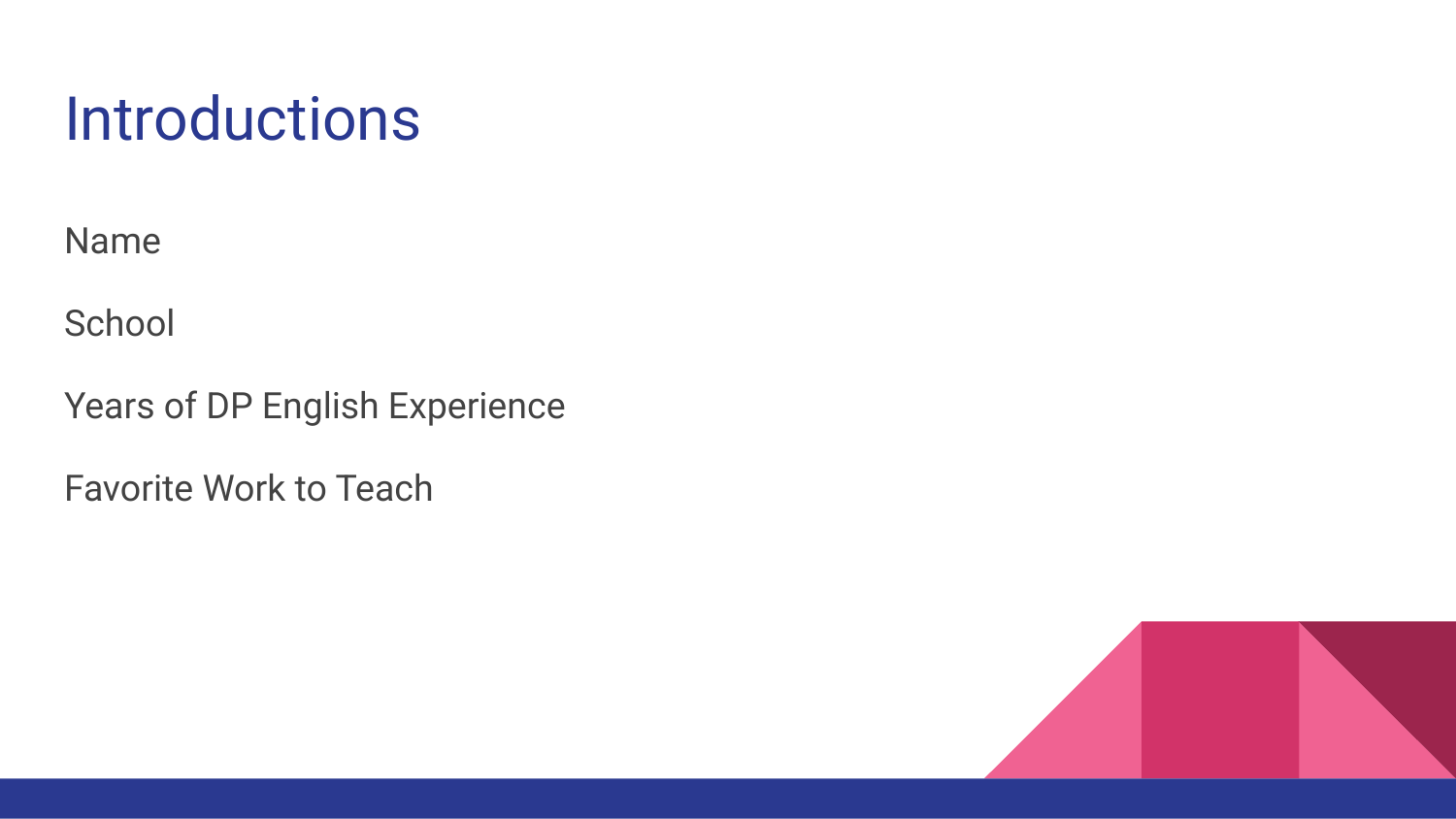

# Introductions
Name
School
Years of DP English Experience
Favorite Work to Teach